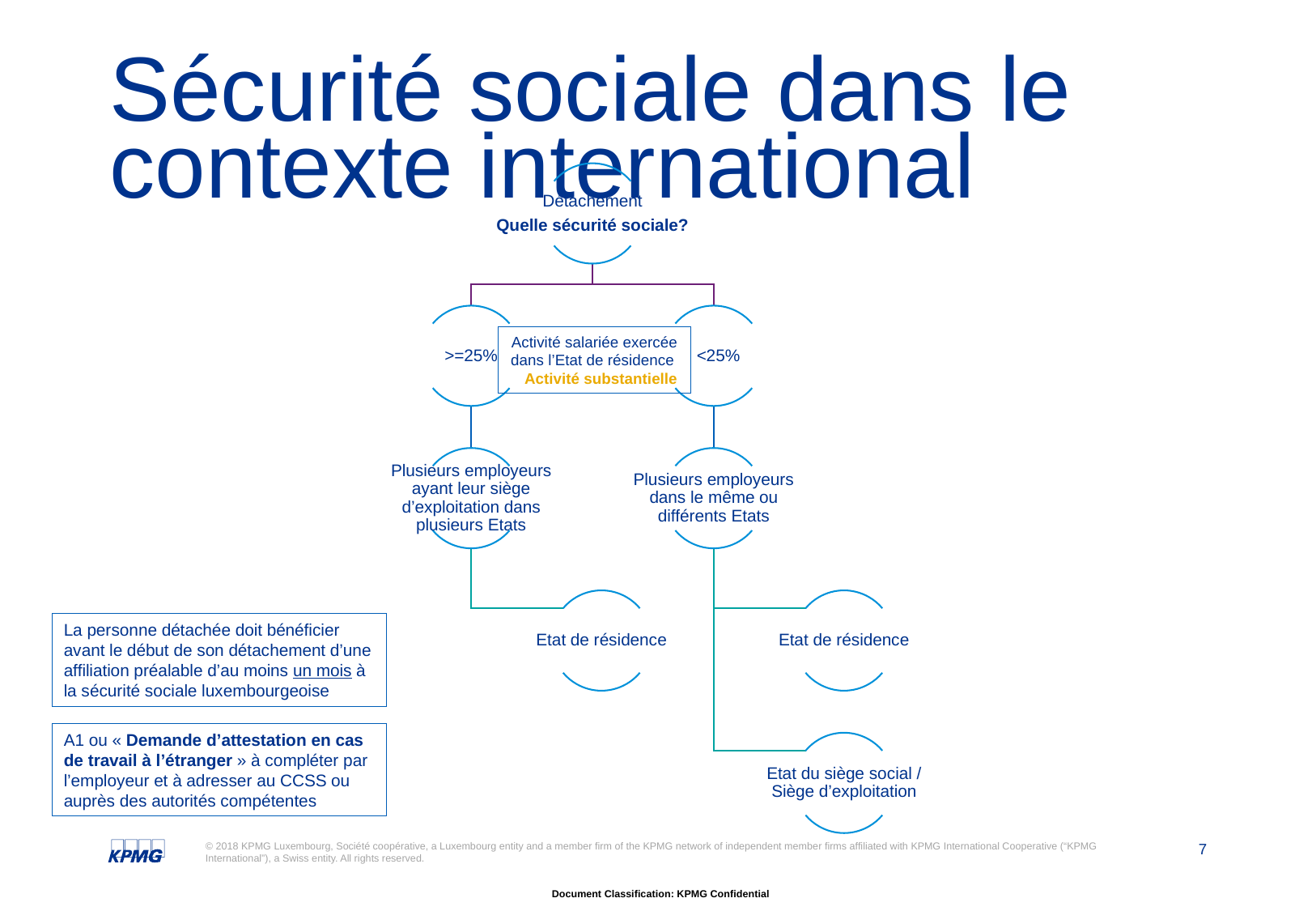

# Sécurité sociale dans le contexte international
Détachement
Quelle sécurité sociale?
>=25%
Plusieurs employeurs ayant leur siège d’exploitation dans plusieurs Etats
Etat de résidence
  <25%
Plusieurs employeurs dans le même ou différents Etats
Etat de résidence
Etat du siège social / Siège d’exploitation
Activité salariée exercée dans l’Etat de résidence     Activité substantielle
La personne détachée doit bénéficier avant le début de son détachement d’une affiliation préalable d’au moins un mois à la sécurité sociale luxembourgeoise
A1 ou « Demande d’attestation en cas de travail à l’étranger » à compléter par l’employeur et à adresser au CCSS ou auprès des autorités compétentes